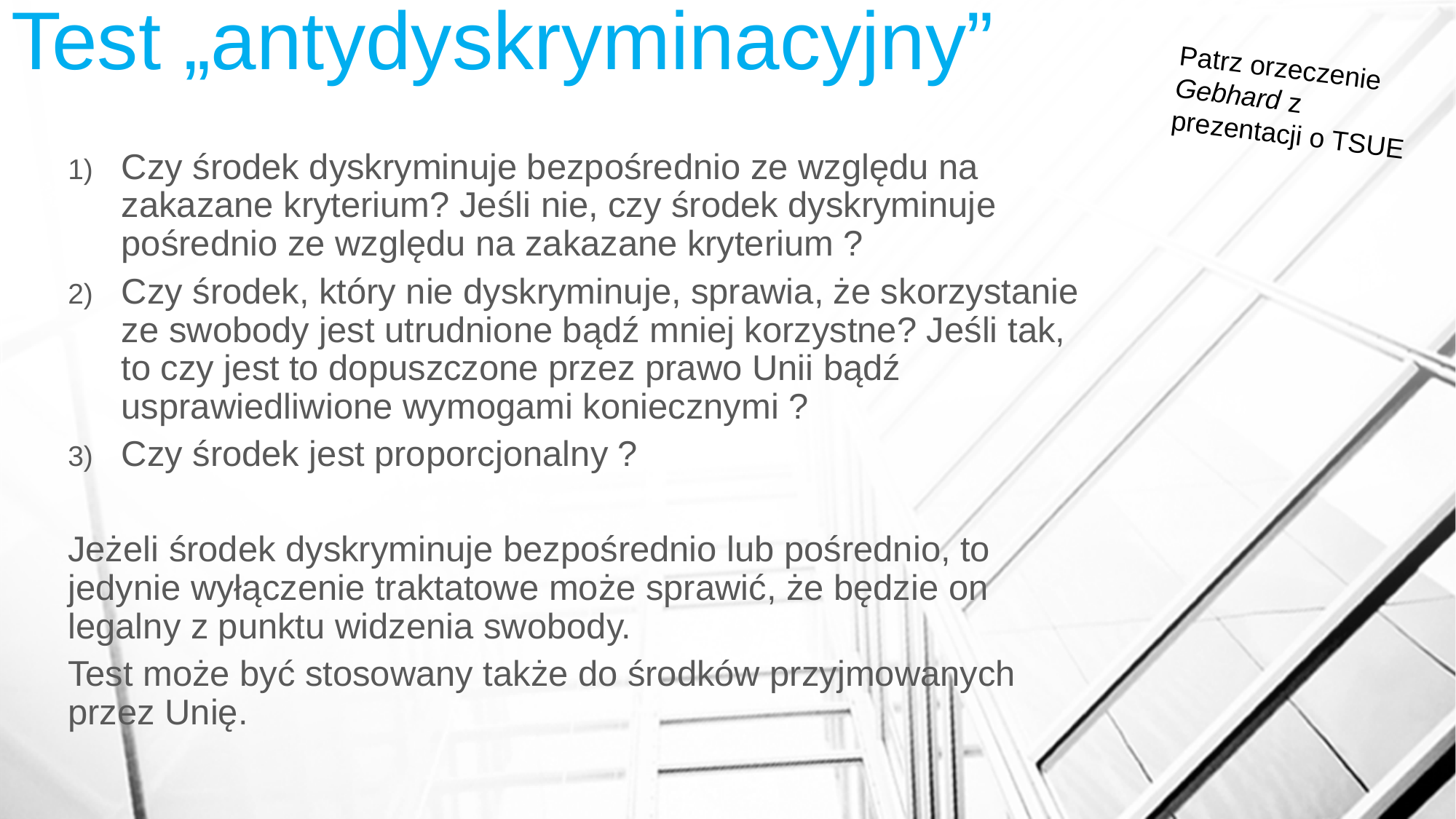

# Test „antydyskryminacyjny”
Patrz orzeczenie Gebhard z prezentacji o TSUE
Czy środek dyskryminuje bezpośrednio ze względu na zakazane kryterium? Jeśli nie, czy środek dyskryminuje pośrednio ze względu na zakazane kryterium ?
Czy środek, który nie dyskryminuje, sprawia, że skorzystanie ze swobody jest utrudnione bądź mniej korzystne? Jeśli tak, to czy jest to dopuszczone przez prawo Unii bądź usprawiedliwione wymogami koniecznymi ?
Czy środek jest proporcjonalny ?

Jeżeli środek dyskryminuje bezpośrednio lub pośrednio, to jedynie wyłączenie traktatowe może sprawić, że będzie on legalny z punktu widzenia swobody.
Test może być stosowany także do środków przyjmowanych przez Unię.